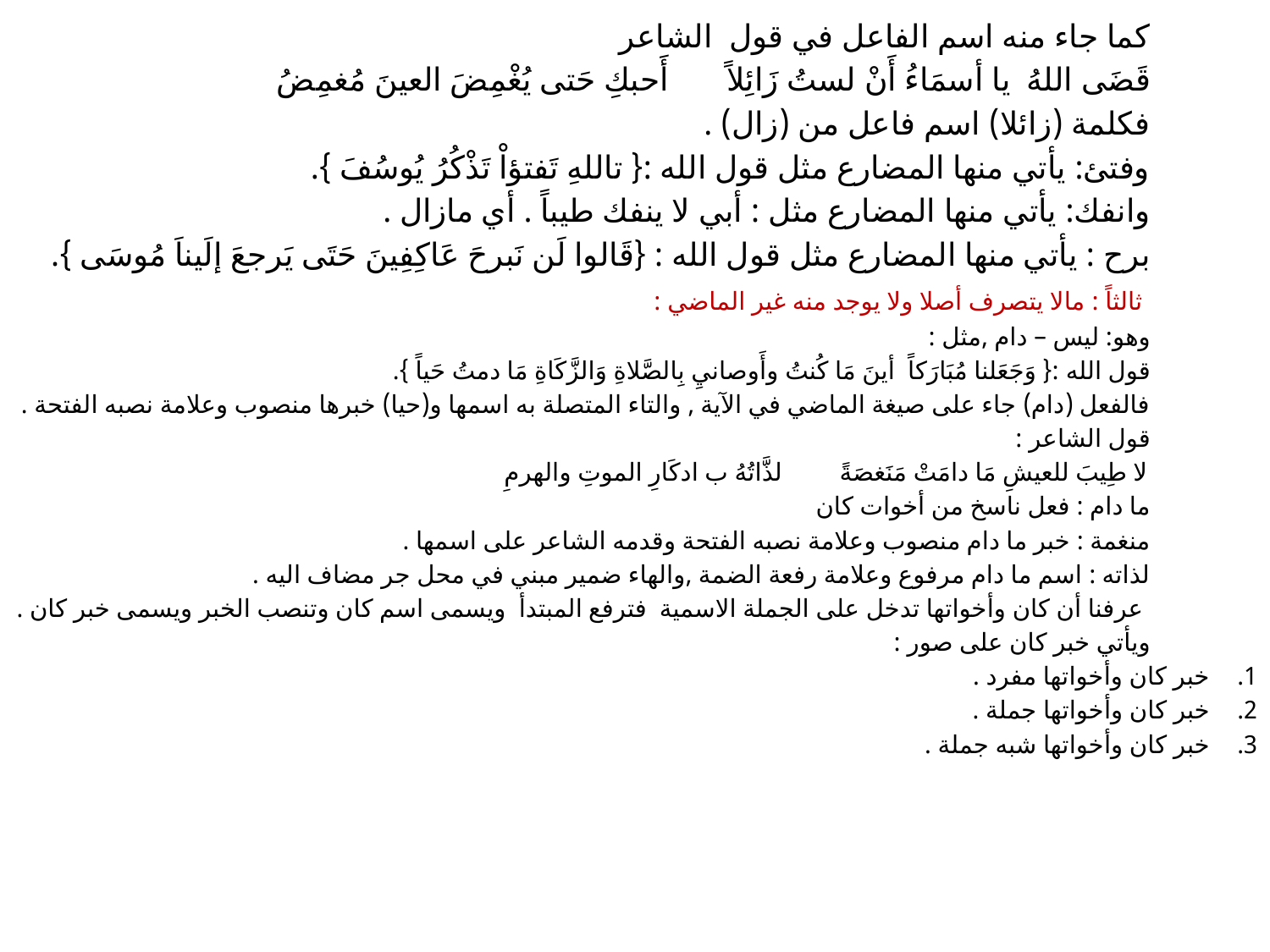

كما جاء منه اسم الفاعل في قول  الشاعر
قَضَى اللهُ  يا أسمَاءُ أَنْ لستُ زَائِلاً       أَحبكِ حَتى يُغْمِضَ العينَ مُغمِضُ
فكلمة (زائلا) اسم فاعل من (زال) .
وفتئ: يأتي منها المضارع مثل قول الله :{ تاللهِ تَفتؤاْ تَذْكُرُ يُوسُفَ }.
وانفك: يأتي منها المضارع مثل : أبي لا ينفك طيباً . أي مازال .
برح : يأتي منها المضارع مثل قول الله : {قَالوا لَن نَبرحَ عَاكِفِينَ حَتَى يَرجعَ إلَيناَ مُوسَى }.
 ثالثاً : مالا يتصرف أصلا ولا يوجد منه غير الماضي :
وهو: ليس – دام ,مثل :
قول الله :{ وَجَعَلنا مُبَارَكاً  أينَ مَا كُنتُ وأَوصانيِ بِالصَّلاةِ وَالزَّكَاةِ مَا دمتُ حَياً }.
فالفعل (دام) جاء على صيغة الماضي في الآية , والتاء المتصلة به اسمها و(حيا) خبرها منصوب وعلامة نصبه الفتحة .
قول الشاعر :
لا طِيبَ للعيشِ مَا دامَتْ مَنَغصَةً         لذَّاتُهُ ب ادكَارِ الموتِ والهرمِ
ما دام : فعل ناسخ من أخوات كان
منغمة : خبر ما دام منصوب وعلامة نصبه الفتحة وقدمه الشاعر على اسمها .
لذاته : اسم ما دام مرفوع وعلامة رفعة الضمة ,والهاء ضمير مبني في محل جر مضاف اليه .
 عرفنا أن كان وأخواتها تدخل على الجملة الاسمية  فترفع المبتدأ  ويسمى اسم كان وتنصب الخبر ويسمى خبر كان .
ويأتي خبر كان على صور :
خبر كان وأخواتها مفرد .
خبر كان وأخواتها جملة .
خبر كان وأخواتها شبه جملة .